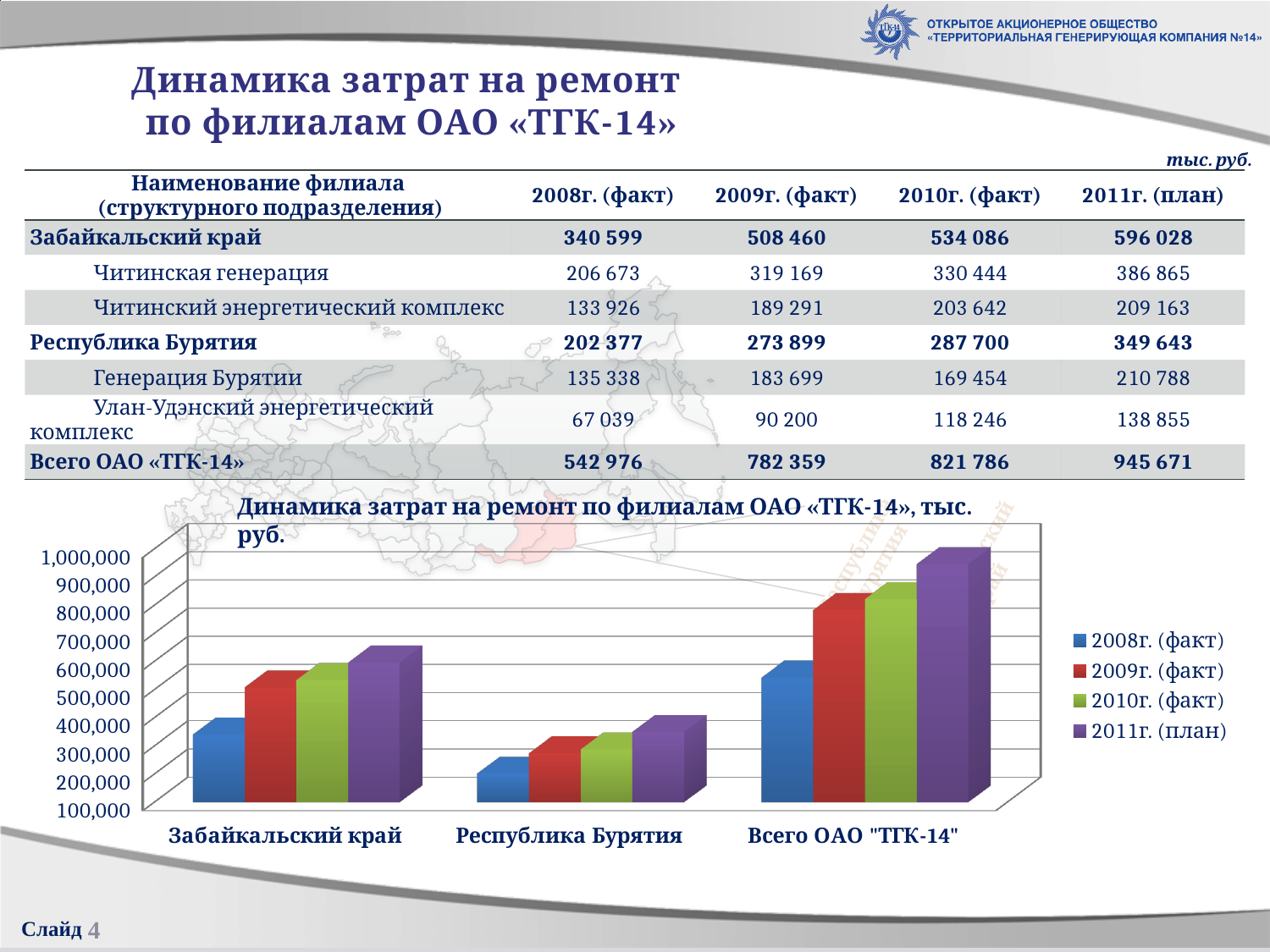

[unsupported chart]

[unsupported chart]

[unsupported chart]

[unsupported chart]

# Динамика затрат на ремонт по филиалам ОАО «ТГК-14»
тыс. руб.
| Наименование филиала (структурного подразделения) | 2008г. (факт) | 2009г. (факт) | 2010г. (факт) | 2011г. (план) |
| --- | --- | --- | --- | --- |
| Забайкальский край | 340 599 | 508 460 | 534 086 | 596 028 |
| Читинская генерация | 206 673 | 319 169 | 330 444 | 386 865 |
| Читинский энергетический комплекс | 133 926 | 189 291 | 203 642 | 209 163 |
| Республика Бурятия | 202 377 | 273 899 | 287 700 | 349 643 |
| Генерация Бурятии | 135 338 | 183 699 | 169 454 | 210 788 |
| Улан-Удэнский энергетический комплекс | 67 039 | 90 200 | 118 246 | 138 855 |
| Всего ОАО «ТГК-14» | 542 976 | 782 359 | 821 786 | 945 671 |
Динамика затрат на ремонт по филиалам ОАО «ТГК-14», тыс. руб.

[unsupported chart]

4